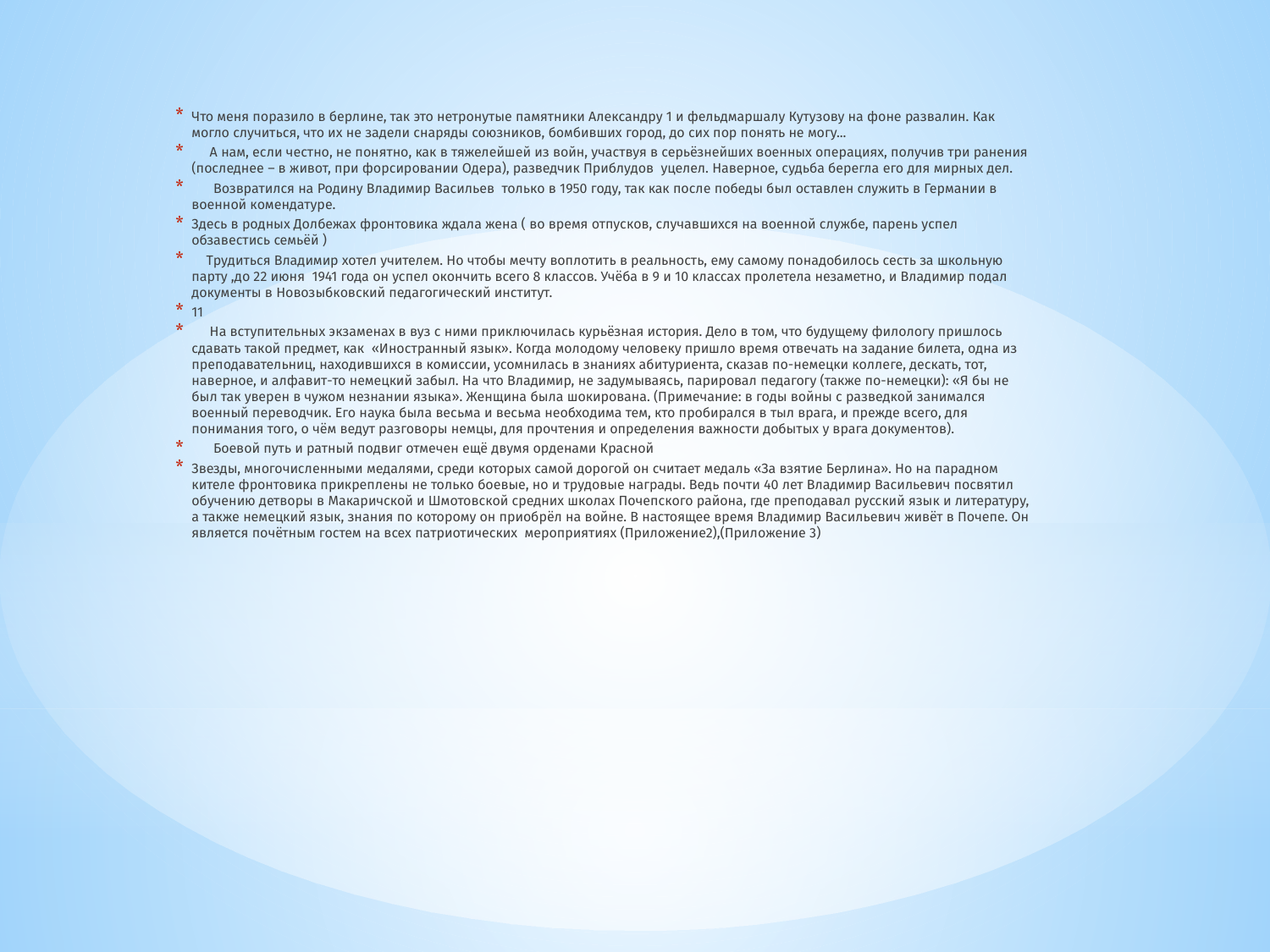

Что меня поразило в берлине, так это нетронутые памятники Александру 1 и фельдмаршалу Кутузову на фоне развалин. Как могло случиться, что их не задели снаряды союзников, бомбивших город, до сих пор понять не могу...
     А нам, если честно, не понятно, как в тяжелейшей из войн, участвуя в серьёзнейших военных операциях, получив три ранения  (последнее – в живот, при форсировании Одера), разведчик Приблудов  уцелел. Наверное, судьба берегла его для мирных дел.
      Возвратился на Родину Владимир Васильев  только в 1950 году, так как после победы был оставлен служить в Германии в военной комендатуре.
Здесь в родных Долбежах фронтовика ждала жена ( во время отпусков, случавшихся на военной службе, парень успел обзавестись семьёй )
    Трудиться Владимир хотел учителем. Но чтобы мечту воплотить в реальность, ему самому понадобилось сесть за школьную парту ,до 22 июня  1941 года он успел окончить всего 8 классов. Учёба в 9 и 10 классах пролетела незаметно, и Владимир подал документы в Новозыбковский педагогический институт.
11
     На вступительных экзаменах в вуз с ними приключилась курьёзная история. Дело в том, что будущему филологу пришлось сдавать такой предмет, как  «Иностранный язык». Когда молодому человеку пришло время отвечать на задание билета, одна из преподавательниц, находившихся в комиссии, усомнилась в знаниях абитуриента, сказав по-немецки коллеге, дескать, тот, наверное, и алфавит-то немецкий забыл. На что Владимир, не задумываясь, парировал педагогу (также по-немецки): «Я бы не был так уверен в чужом незнании языка». Женщина была шокирована. (Примечание: в годы войны с разведкой занимался военный переводчик. Его наука была весьма и весьма необходима тем, кто пробирался в тыл врага, и прежде всего, для понимания того, о чём ведут разговоры немцы, для прочтения и определения важности добытых у врага документов).
      Боевой путь и ратный подвиг отмечен ещё двумя орденами Красной
Звезды, многочисленными медалями, среди которых самой дорогой он считает медаль «За взятие Берлина». Но на парадном кителе фронтовика прикреплены не только боевые, но и трудовые награды. Ведь почти 40 лет Владимир Васильевич посвятил обучению детворы в Макаричской и Шмотовской средних школах Почепского района, где преподавал русский язык и литературу, а также немецкий язык, знания по которому он приобрёл на войне. В настоящее время Владимир Васильевич живёт в Почепе. Он является почётным гостем на всех патриотических  мероприятиях (Приложение2),(Приложение 3)